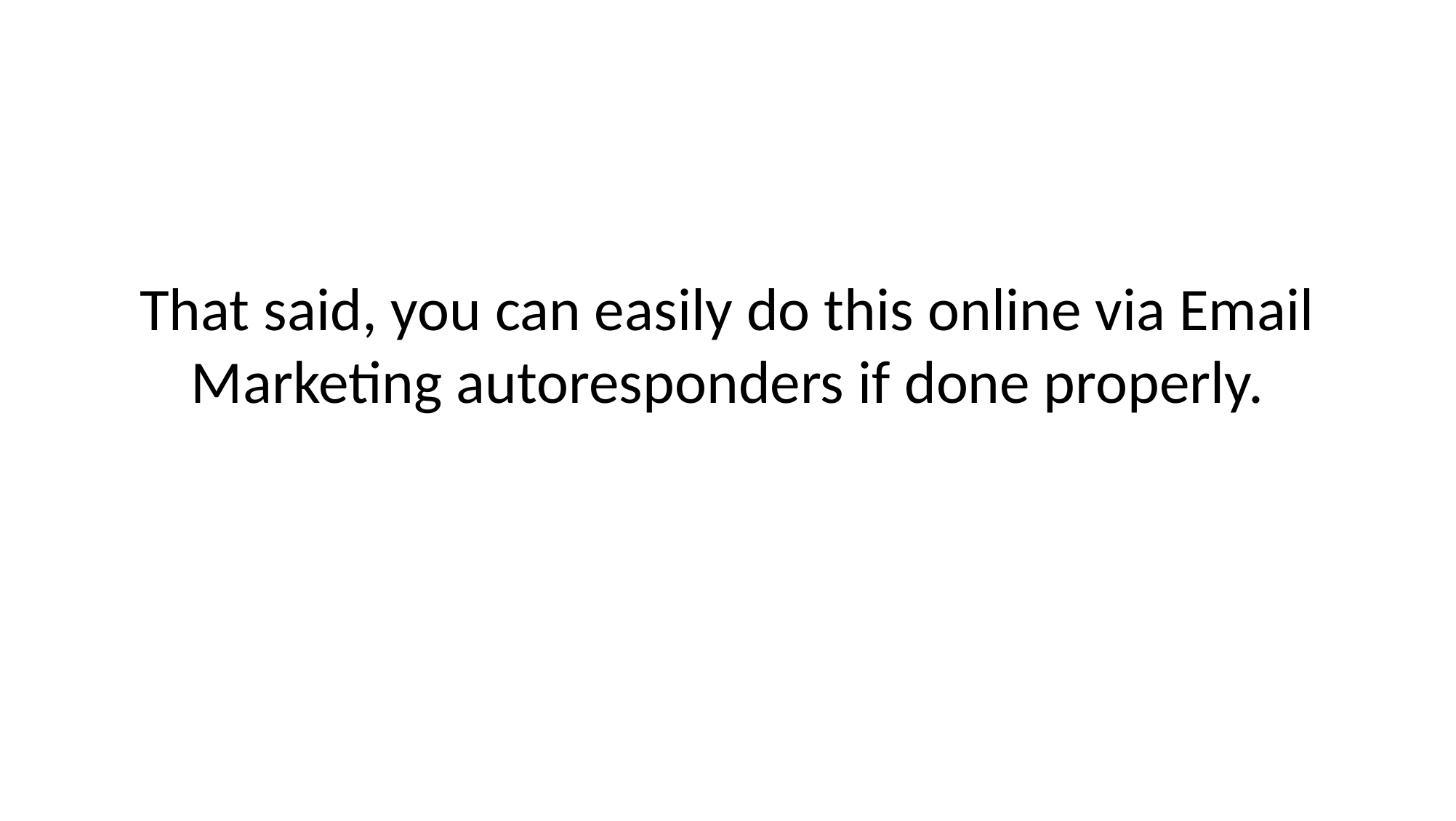

# That said, you can easily do this online via Email Marketing autoresponders if done properly.